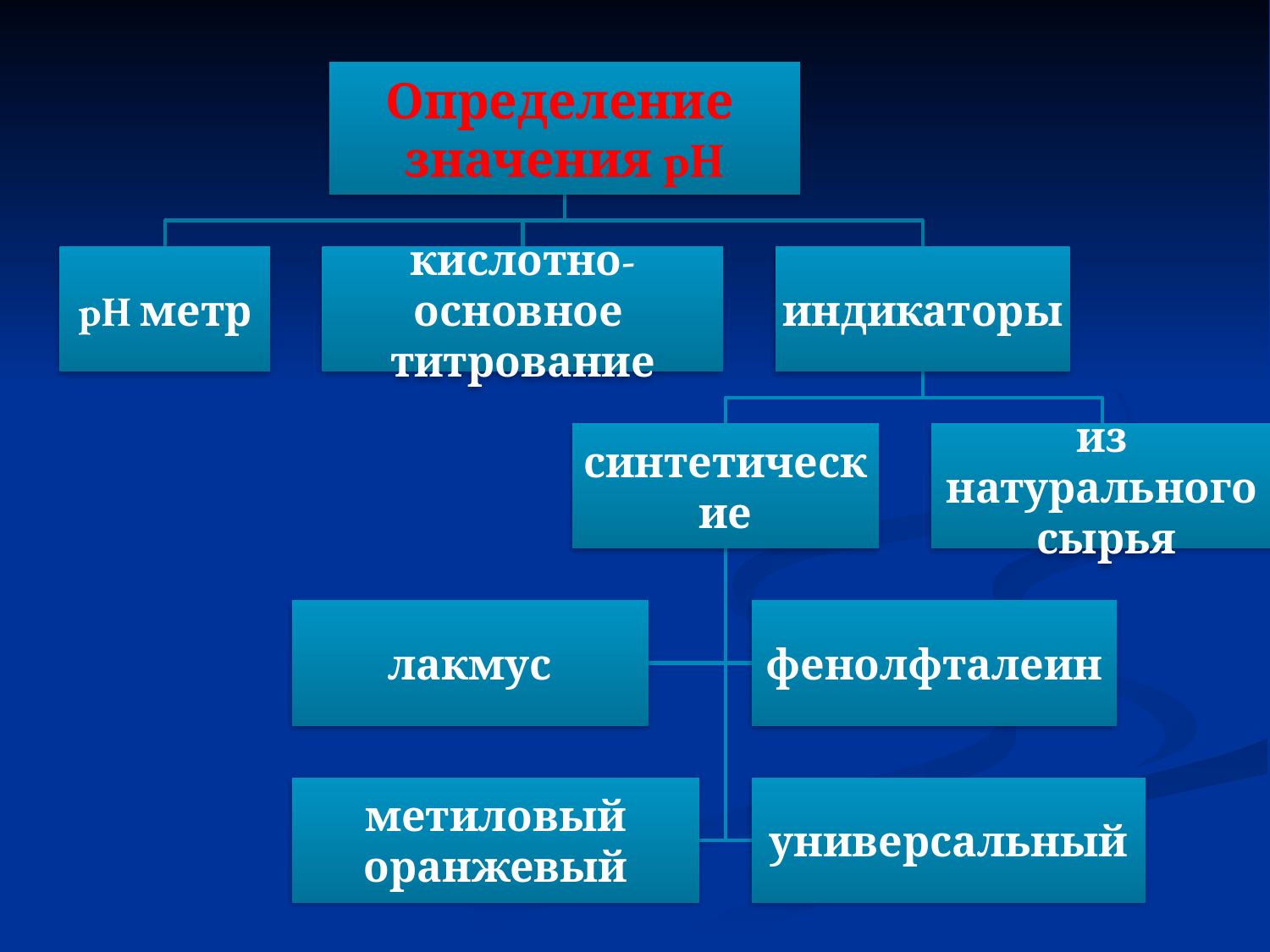

Определение
значения pH
pH метр
кислотно-основное
титрование
индикаторы
синтетические
лакмус
фенолфталеин
метиловый оранжевый
универсальный
из натурального
 сырья